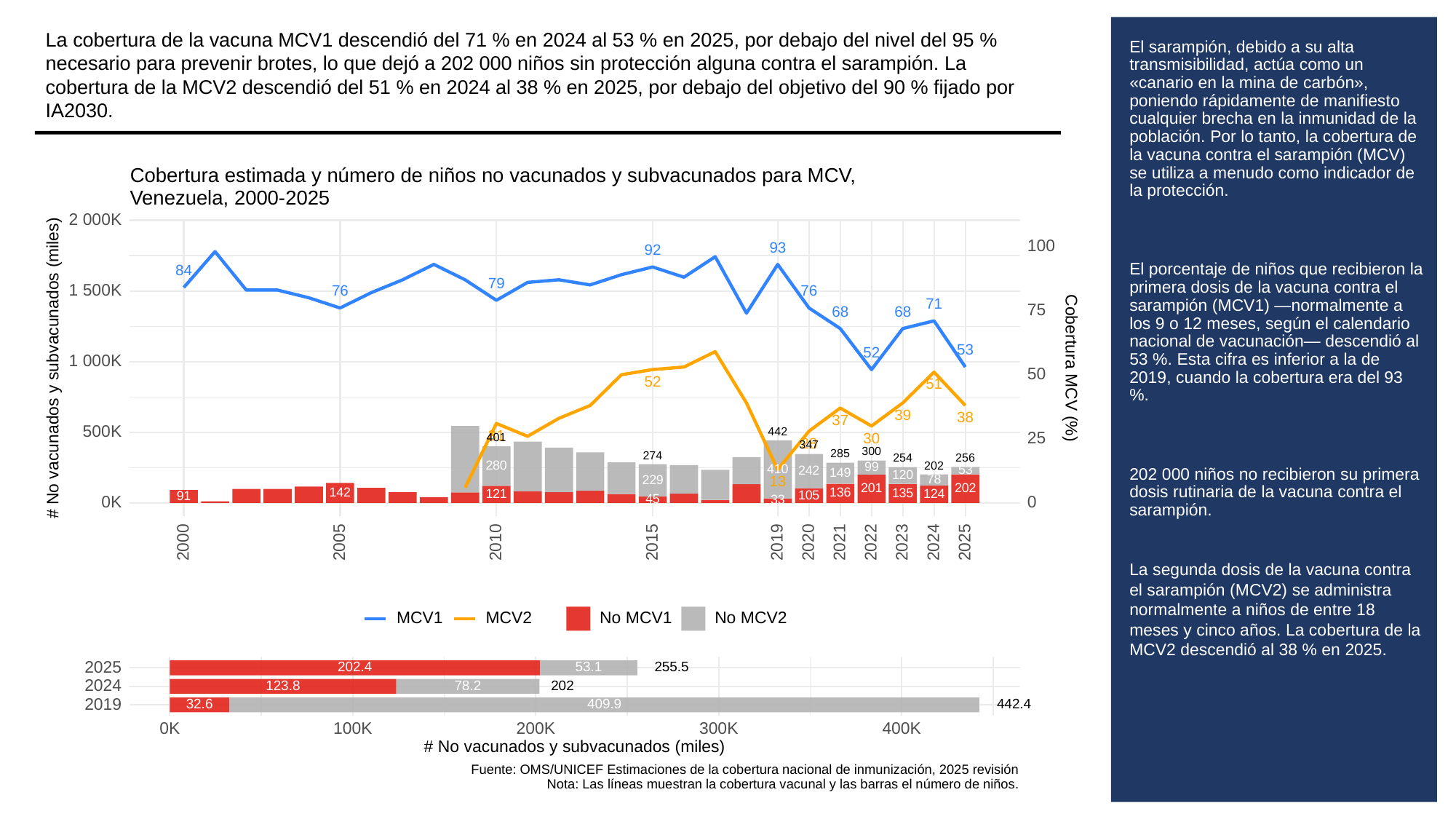

La cobertura de la vacuna MCV1 descendió del 71 % en 2024 al 53 % en 2025, por debajo del nivel del 95 % necesario para prevenir brotes, lo que dejó a 202 000 niños sin protección alguna contra el sarampión. La cobertura de la MCV2 descendió del 51 % en 2024 al 38 % en 2025, por debajo del objetivo del 90 % fijado por IA2030.
# El sarampión, debido a su alta transmisibilidad, actúa como un «canario en la mina de carbón», poniendo rápidamente de manifiesto cualquier brecha en la inmunidad de la población. Por lo tanto, la cobertura de la vacuna contra el sarampión (MCV) se utiliza a menudo como indicador de la protección.

El porcentaje de niños que recibieron la primera dosis de la vacuna contra el sarampión (MCV1) —normalmente a los 9 o 12 meses, según el calendario nacional de vacunación— descendió al 53 %. Esta cifra es inferior a la de 2019, cuando la cobertura era del 93 %.

202 000 niños no recibieron su primera dosis rutinaria de la vacuna contra el sarampión.

La segunda dosis de la vacuna contra el sarampión (MCV2) se administra normalmente a niños de entre 18 meses y cinco años. La cobertura de la MCV2 descendió al 38 % en 2025.

Cobertura estimada y número de niños no vacunados y subvacunados para MCV,
Venezuela, 2000-2025
2 000K

100
93
92

84
79
1 500K
76
76

71
75
68
68

53
52

1 000K
# No vacunados y subvacunados (miles)
Cobertura MCV (%)

50
52
51

39
38
37

500K
442
31

25
30
401
28

347

300
285
274

256
254

280
202

99

410

53
242

149

120

78
229
13

202

201

142
136
135

124
121

105

91

45
33

0K
0

2023
2000
2005
2010
2015
2019
2020
2021
2022
2024
2025

MCV1
MCV2
No MCV1
No MCV2

2025
53.1
202.4
255.5

2024
123.8
78.2
202

2019
32.6
409.9
442.4

300K
0K
100K
200K
400K
# No vacunados y subvacunados (miles)
Fuente: OMS/UNICEF Estimaciones de la cobertura nacional de inmunización, 2025 revisión
Nota: Las líneas muestran la cobertura vacunal y las barras el número de niños.